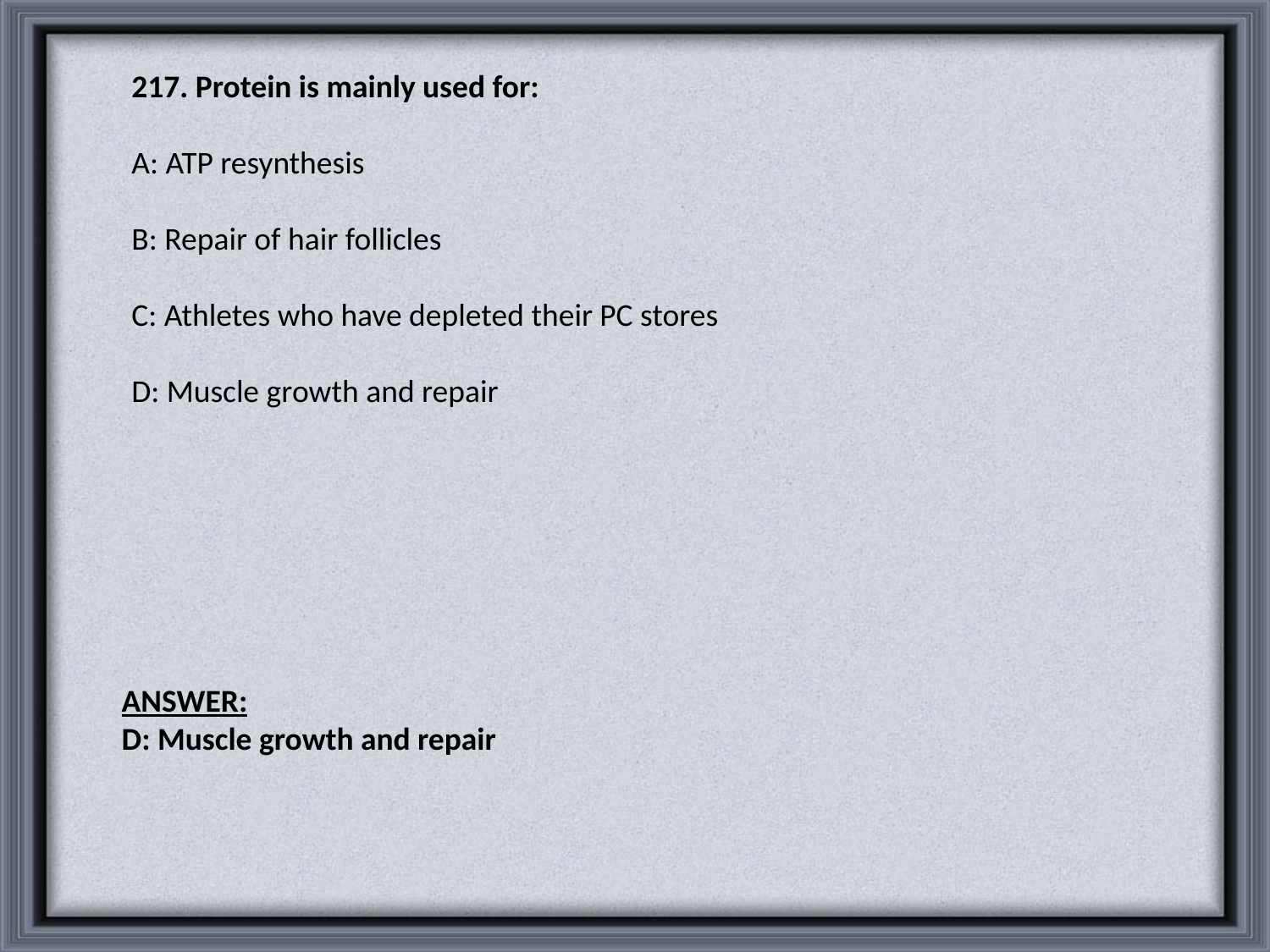

217. Protein is mainly used for:

A: ATP resynthesis

B: Repair of hair follicles

C: Athletes who have depleted their PC stores

D: Muscle growth and repair

ANSWER:
D: Muscle growth and repair